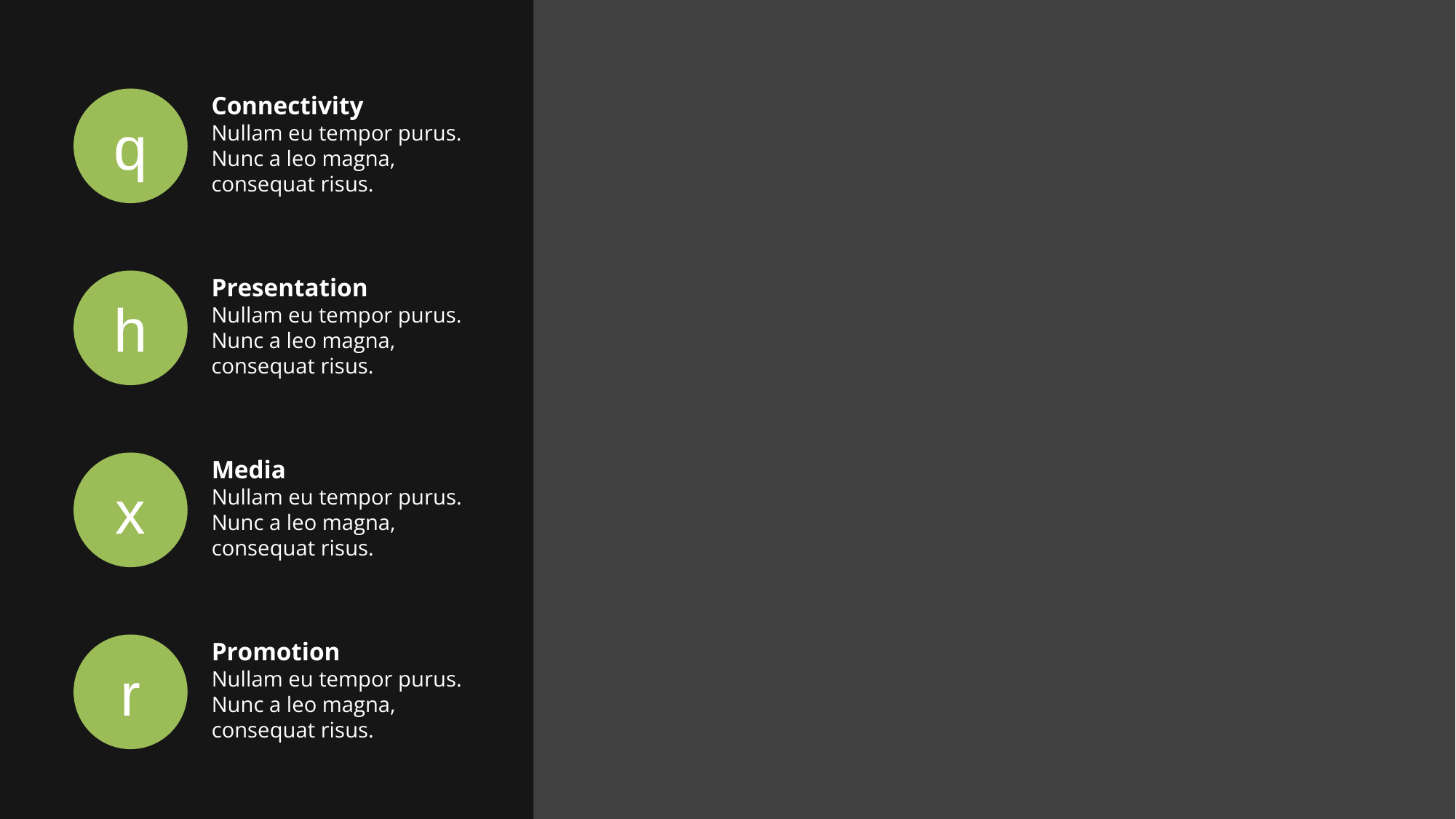

Connectivity
Nullam eu tempor purus. Nunc a leo magna, consequat risus.
q
Presentation
Nullam eu tempor purus. Nunc a leo magna, consequat risus.
h
Media
Nullam eu tempor purus. Nunc a leo magna, consequat risus.
x
Promotion
Nullam eu tempor purus. Nunc a leo magna, consequat risus.
r